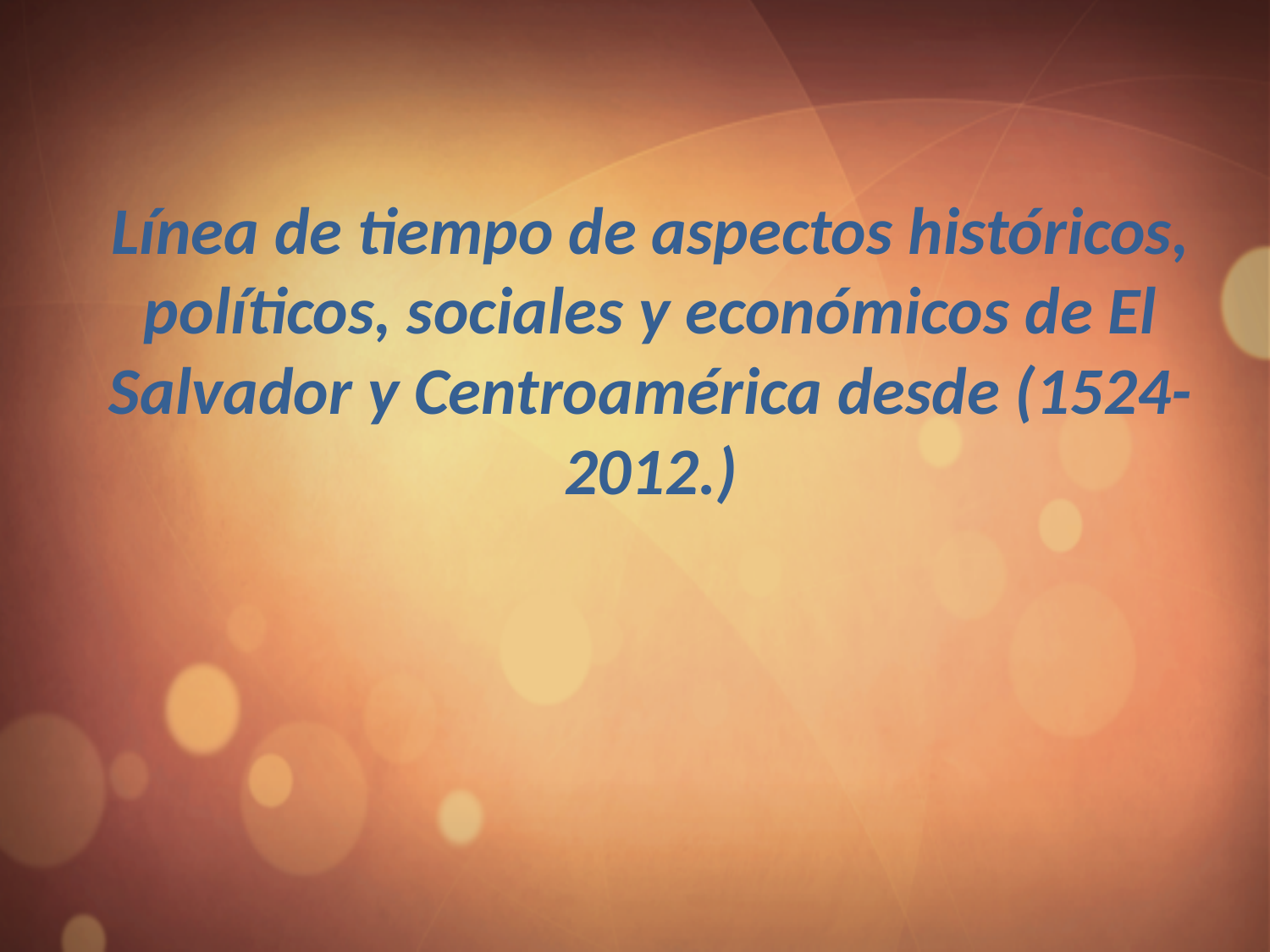

# Línea de tiempo de aspectos históricos, políticos, sociales y económicos de El Salvador y Centroamérica desde (1524- 2012.)